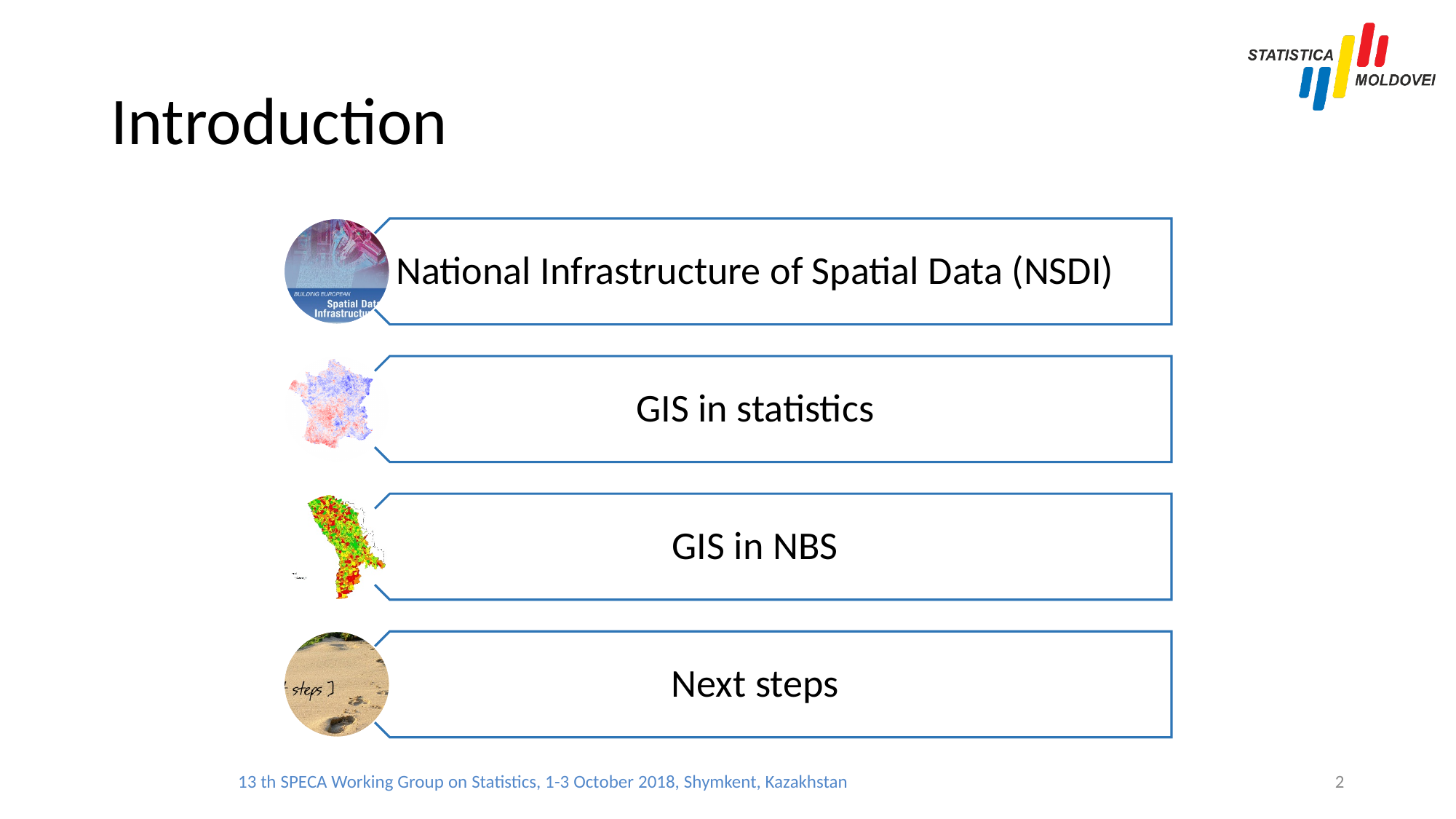

# Introduction
National Infrastructure of Spatial Data (NSDI)
GIS in statistics
GIS in NBS
Next steps
13 th SPECA Working Group on Statistics, 1-3 October 2018, Shymkent, Kazakhstan
2